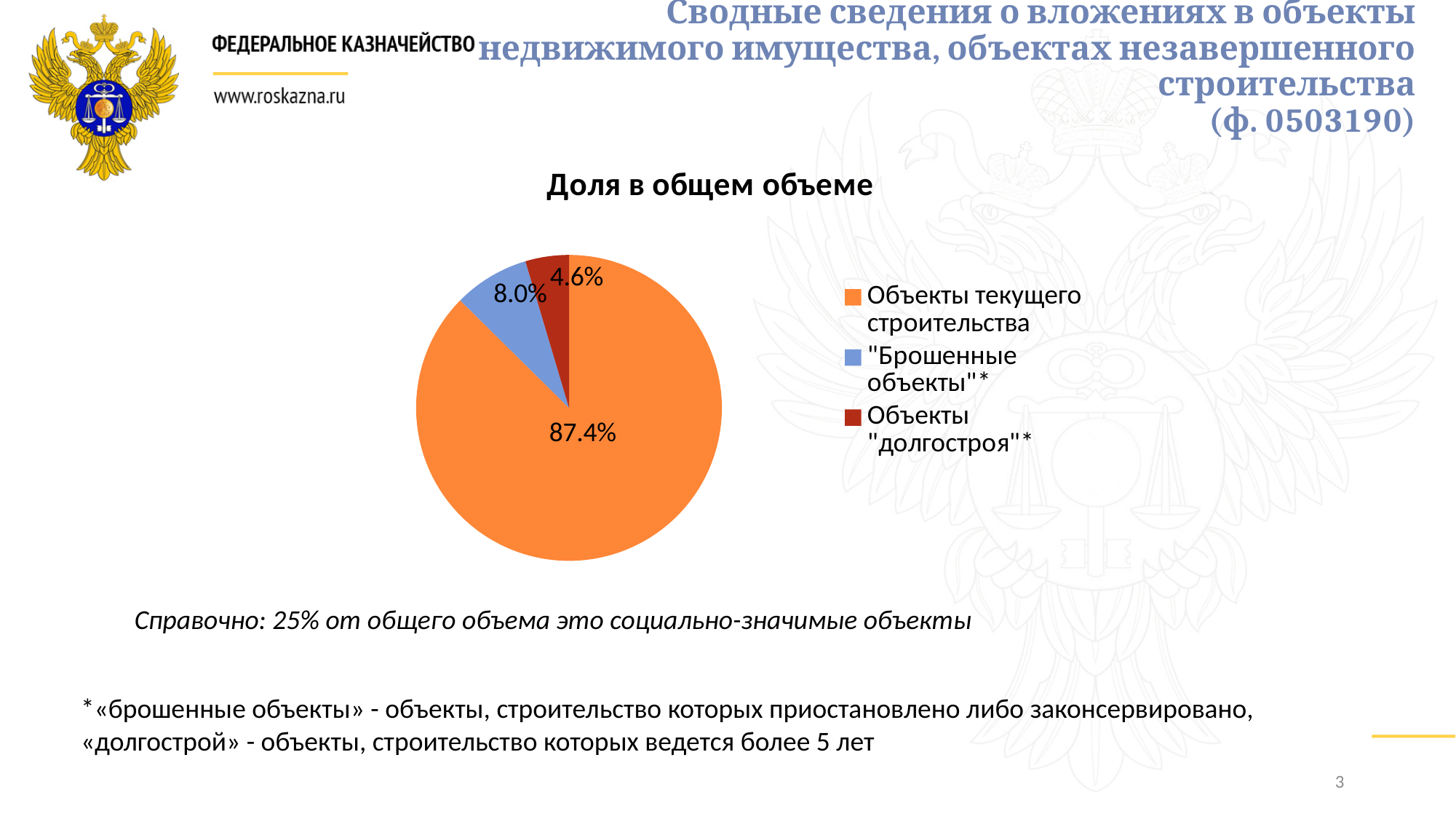

Сводные сведения о вложениях в объекты недвижимого имущества, объектах незавершенного строительства
 (ф. 0503190)

### Chart:

| Category | Доля в общем объеме |
|---|---|
| Объекты текущего строительства | 0.874 |
| "Брошенные объекты"* | 0.08 |
| Объекты "долгостроя"* | 0.046 |
Справочно: 25% от общего объема это социально-значимые объекты
*«брошенные объекты» - объекты, строительство которых приостановлено либо законсервировано,
«долгострой» - объекты, строительство которых ведется более 5 лет
3